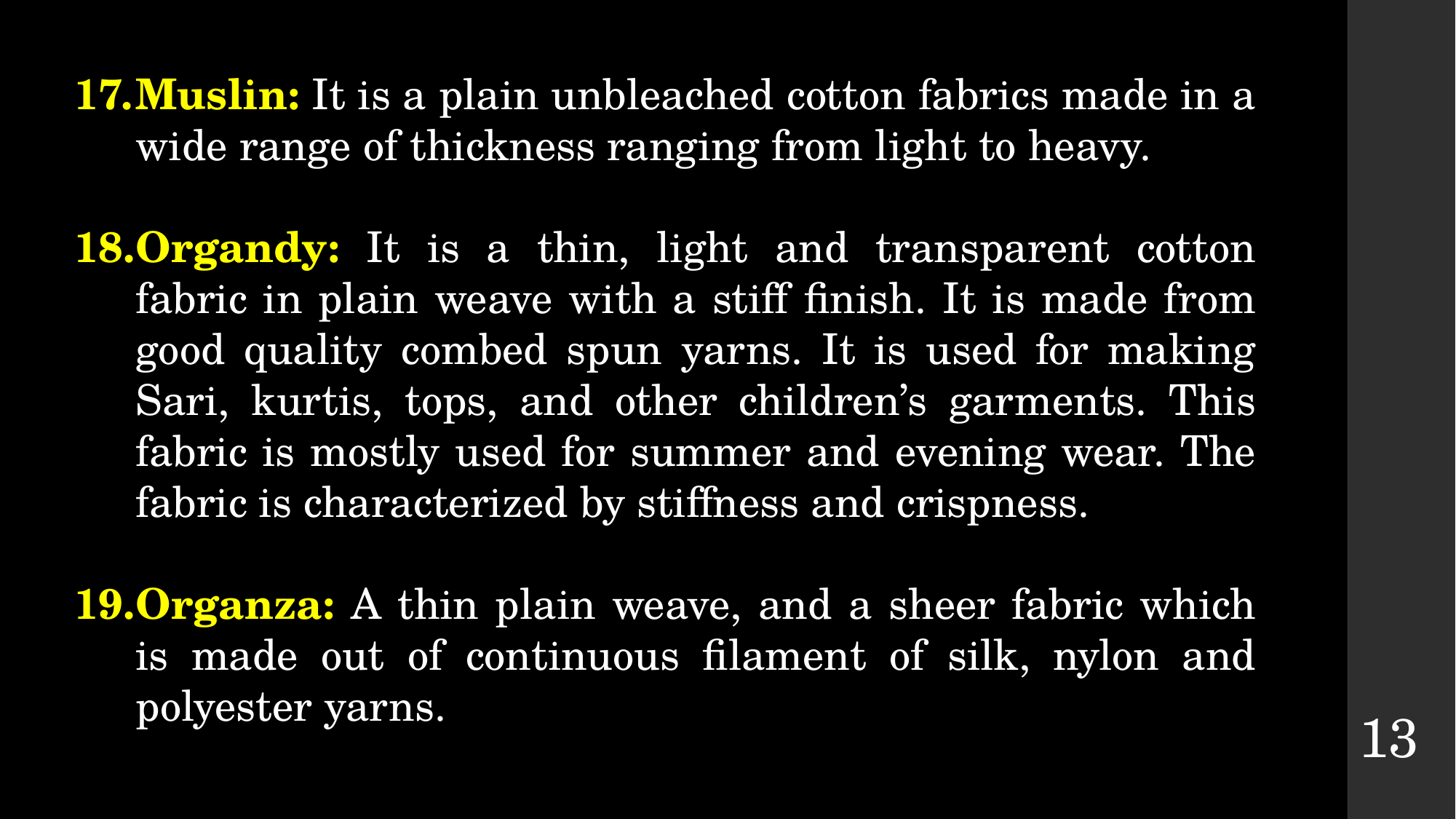

Muslin: It is a plain unbleached cotton fabrics made in a wide range of thickness ranging from light to heavy.

Organdy: It is a thin, light and transparent cotton fabric in plain weave with a stiff finish. It is made from good quality combed spun yarns. It is used for making Sari, kurtis, tops, and other children’s garments. This fabric is mostly used for summer and evening wear. The fabric is characterized by stiffness and crispness.

Organza: A thin plain weave, and a sheer fabric which is made out of continuous filament of silk, nylon and polyester yarns.
13